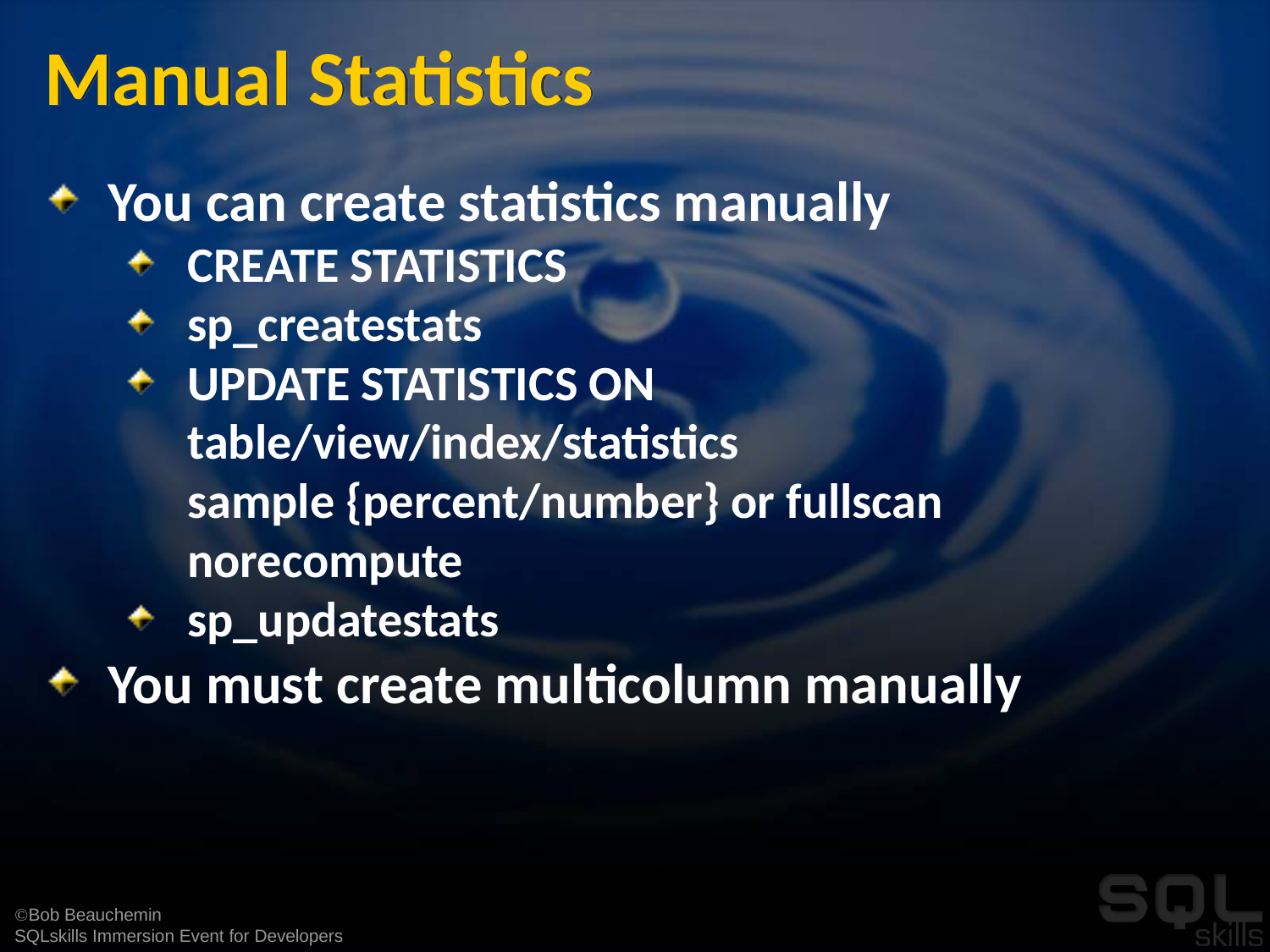

# Manual Statistics
You can create statistics manually
CREATE STATISTICS
sp_createstats
UPDATE STATISTICS ON
	table/view/index/statistics
	sample {percent/number} or fullscan
	norecompute
sp_updatestats
You must create multicolumn manually